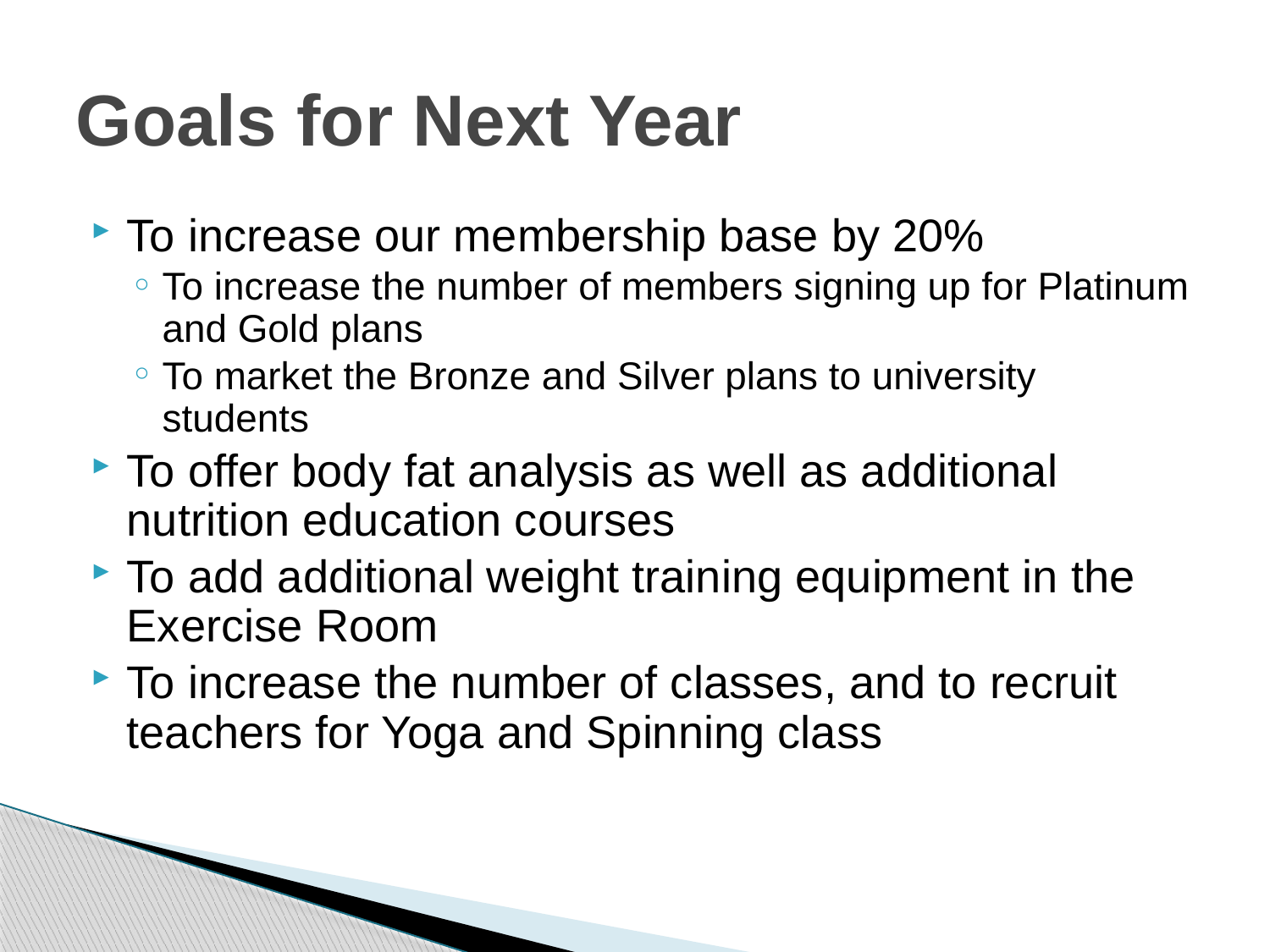

# Goals for Next Year
To increase our membership base by 20%
To increase the number of members signing up for Platinum and Gold plans
To market the Bronze and Silver plans to university students
To offer body fat analysis as well as additional nutrition education courses
To add additional weight training equipment in the Exercise Room
To increase the number of classes, and to recruit teachers for Yoga and Spinning class